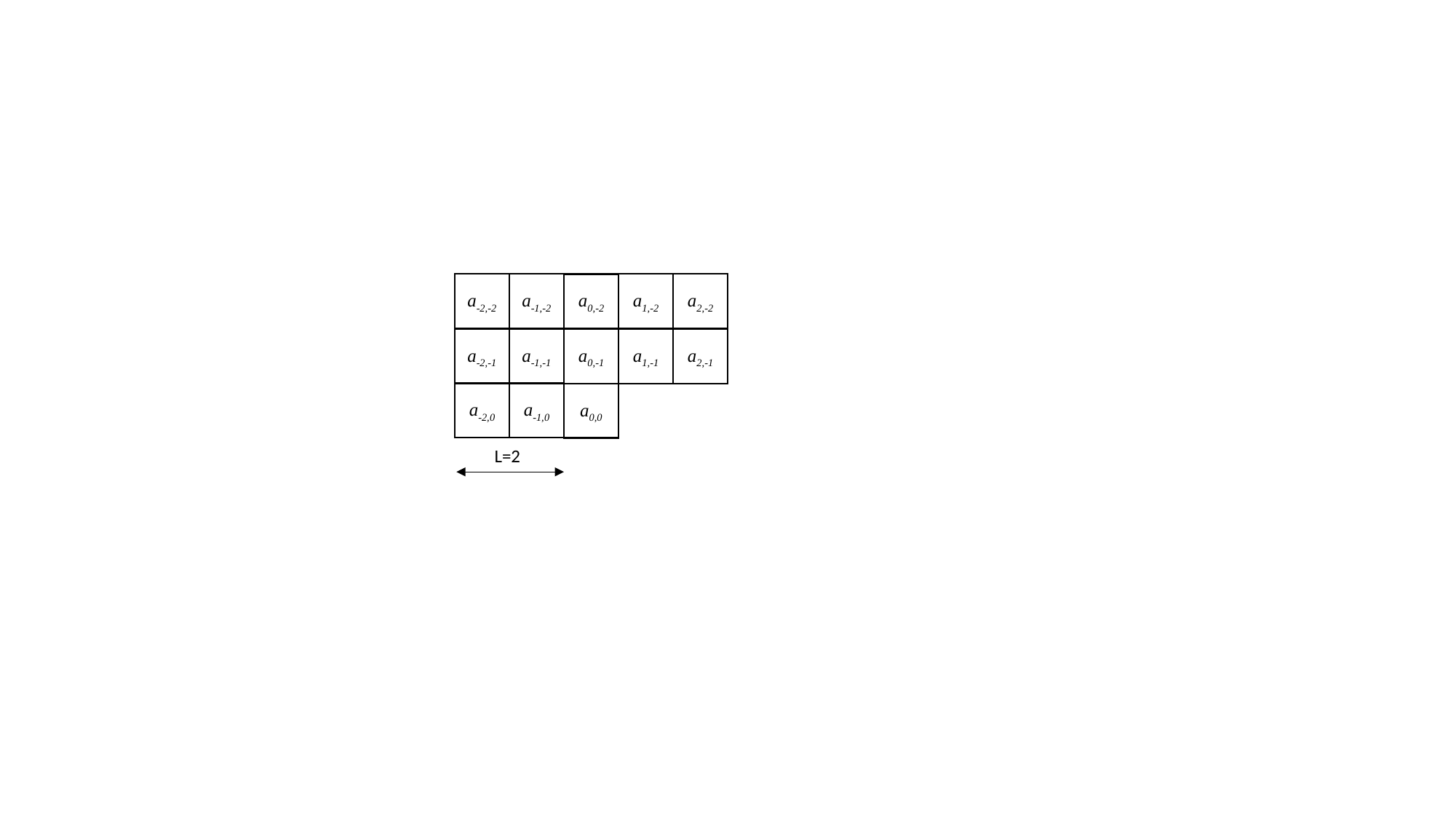

a-2,-2
a-1,-2
a1,-2
a2,-2
a0,-2
a-2,-1
a-1,-1
a1,-1
a2,-1
a0,-1
a-2,0
a-1,0
a0,0
L=2